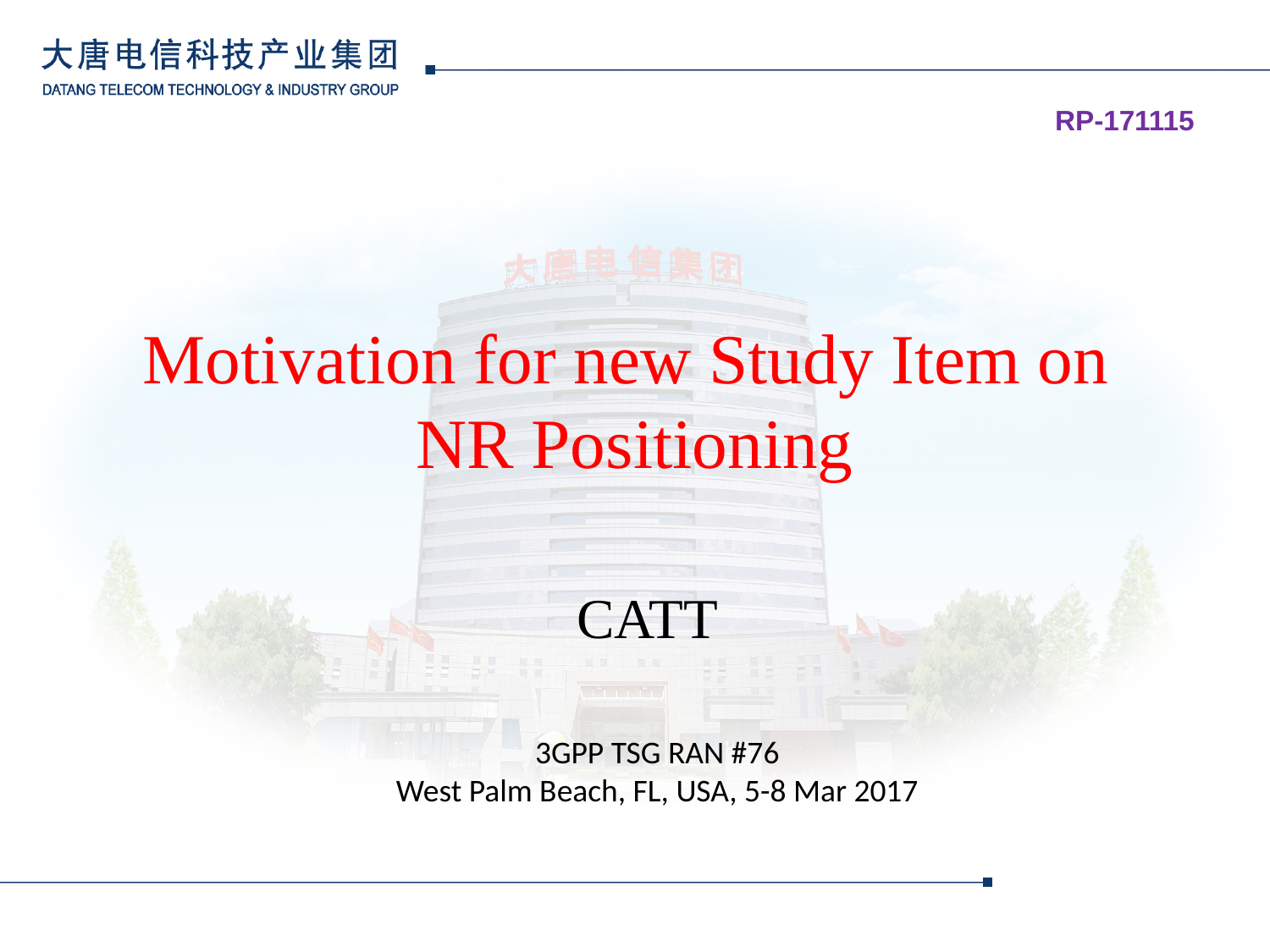

RP-171115
# Motivation for new Study Item on NR Positioning
CATT
3GPP TSG RAN #76
West Palm Beach, FL, USA, 5-8 Mar 2017